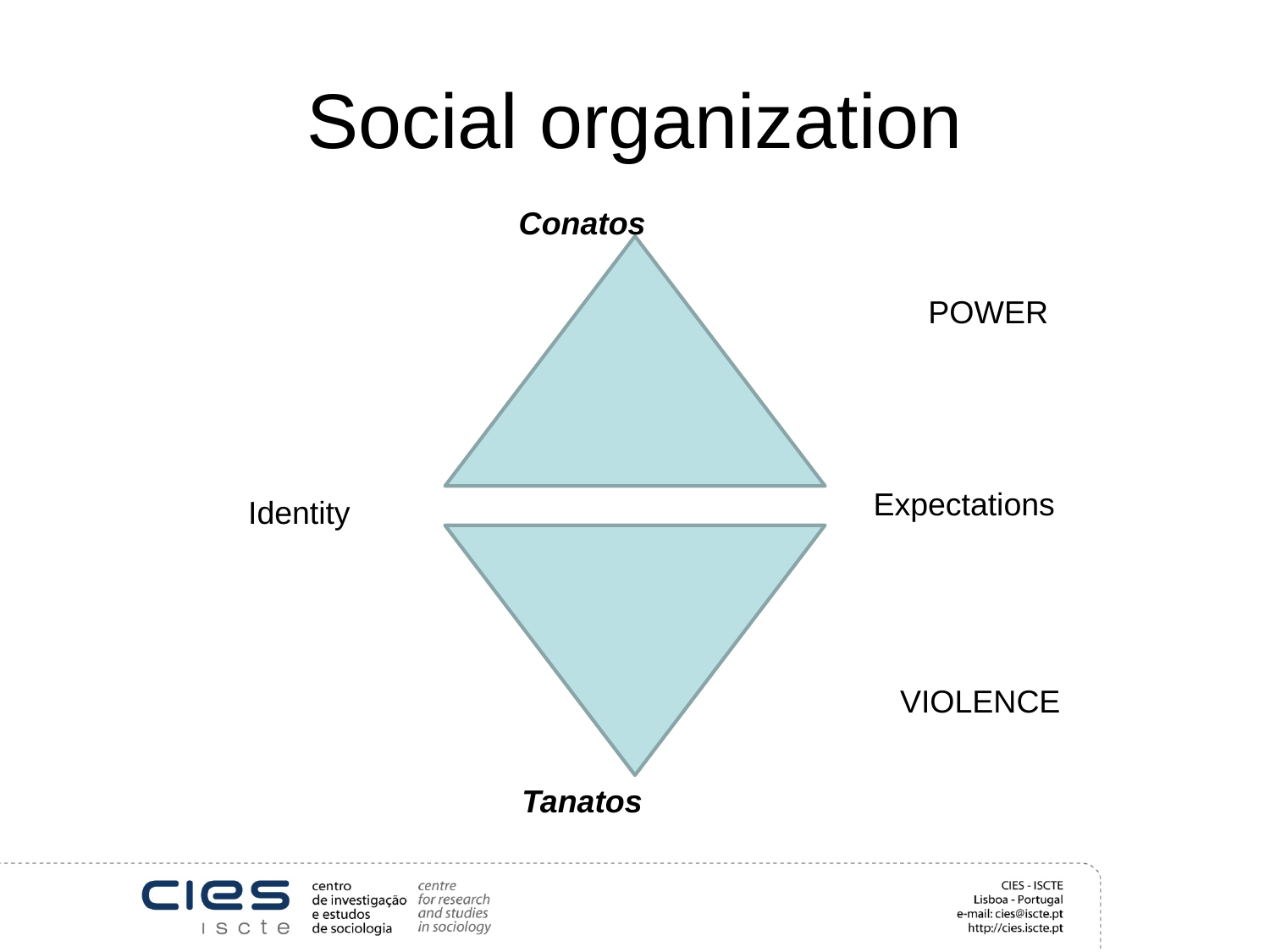

# Social organization
Conatos

POWER
Expectations
Identity

VIOLENCE
Tanatos